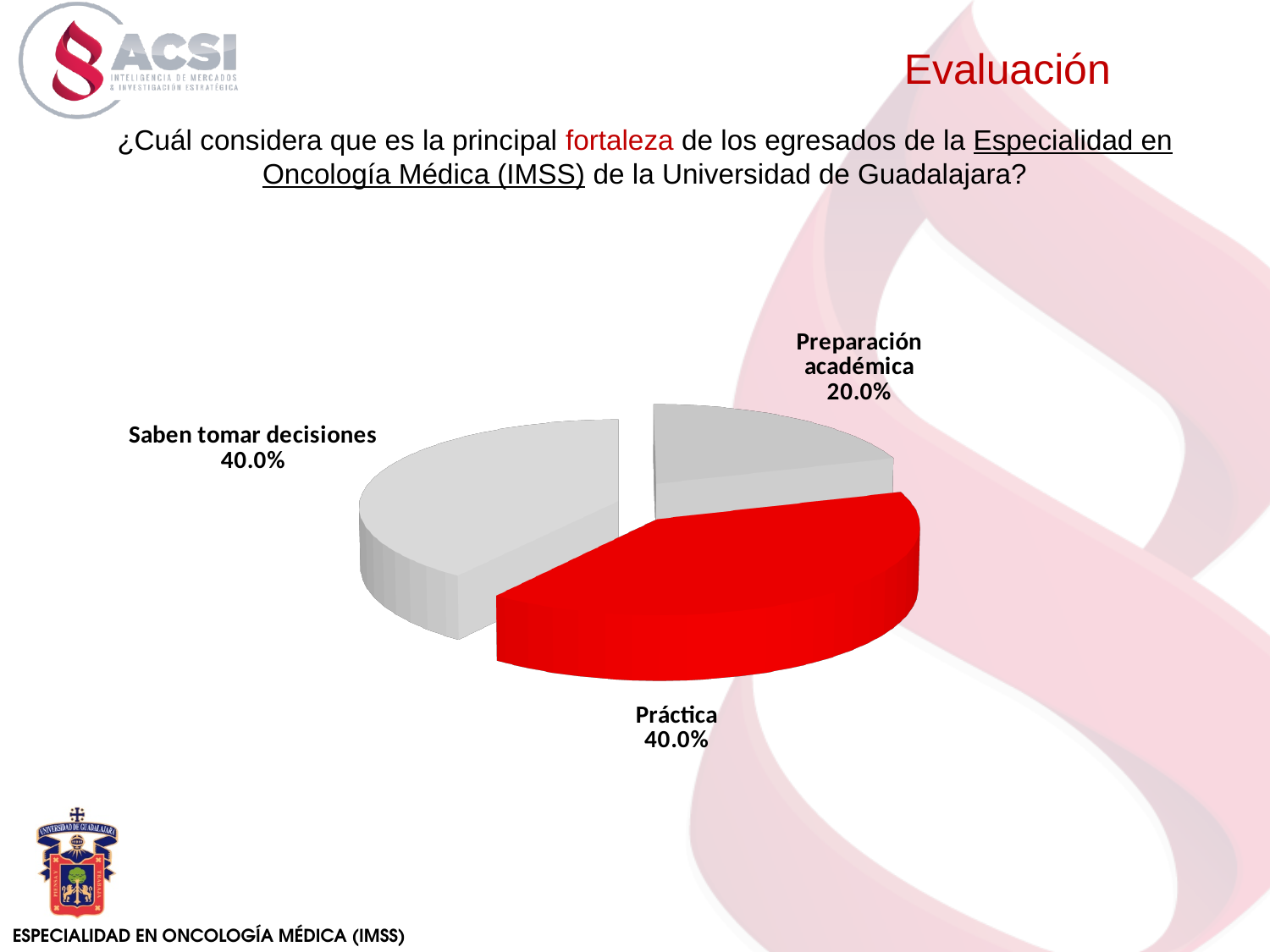

Evaluación
¿Cuál considera que es la principal fortaleza de los egresados de la Especialidad en Oncología Médica (IMSS) de la Universidad de Guadalajara?

[unsupported chart]